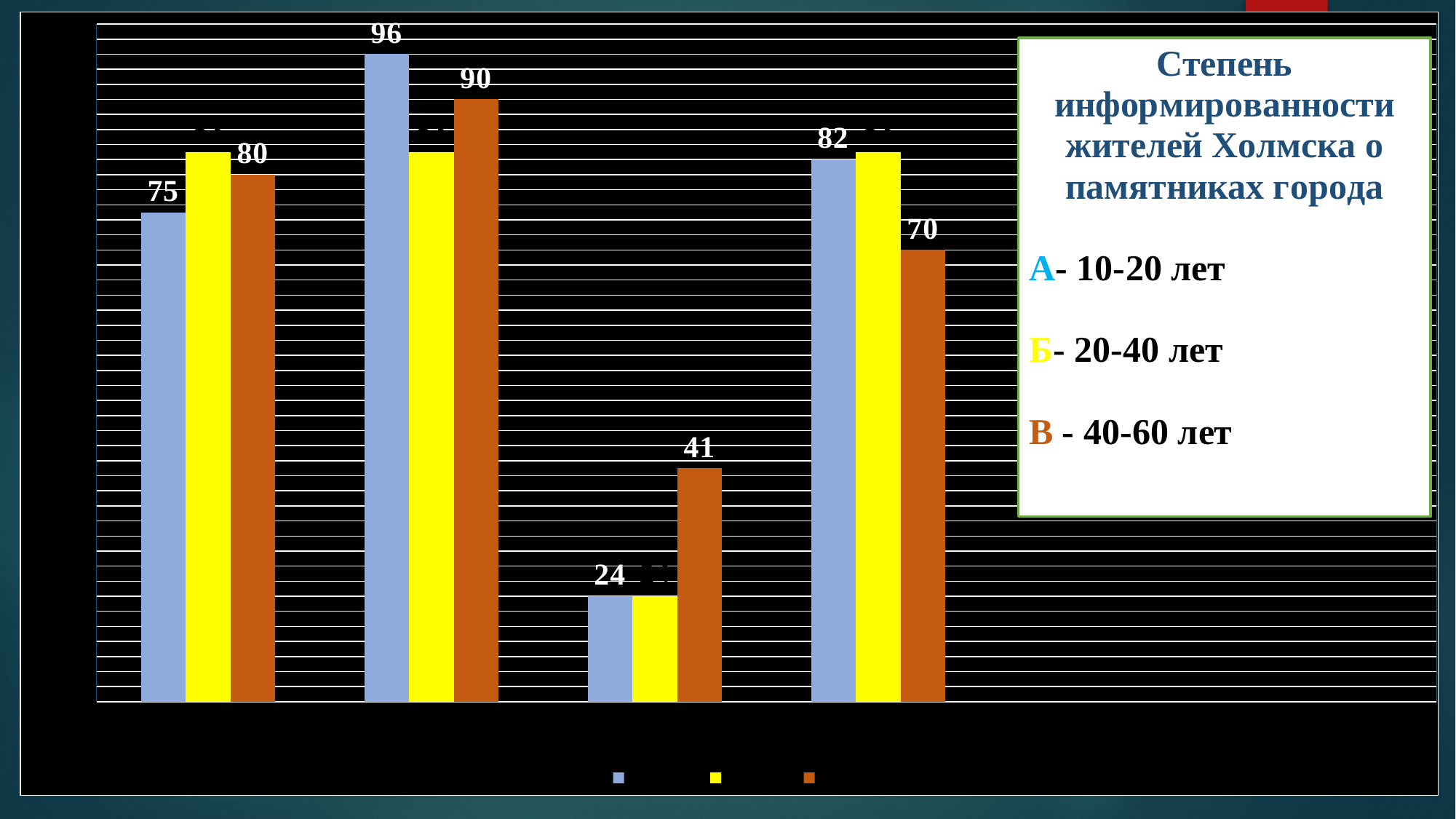

### Chart

| Category | А | Б | В |
|---|---|---|---|
| вопрос 2 | 75.0 | 83.0 | 80.0 |
| вопрос 3 | 96.0 | 83.0 | 90.0 |
| вопрос 4 | 24.0 | 24.0 | 41.0 |
| вопрос 5 | 82.0 | 83.0 | 70.0 |